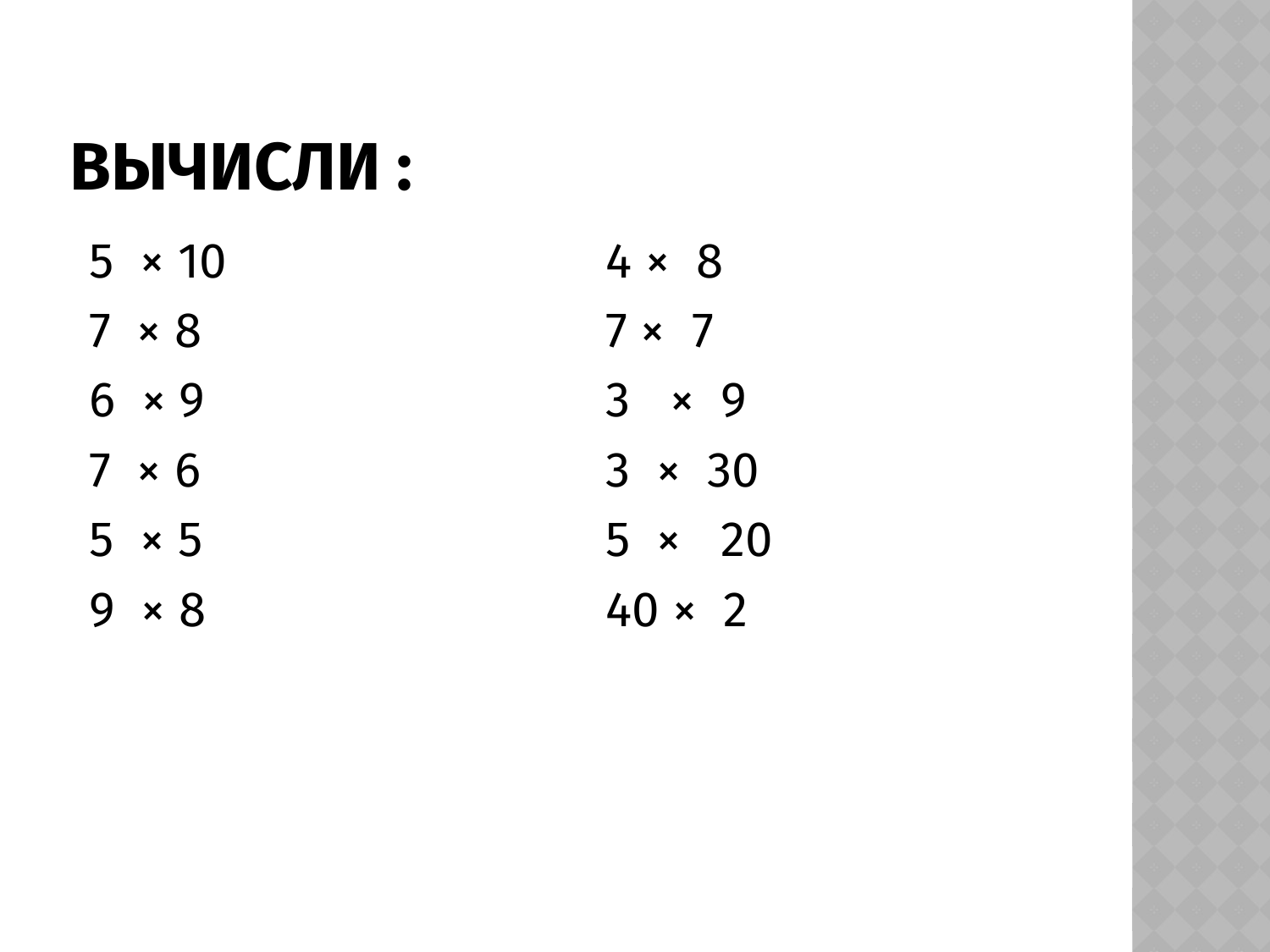

# Вычисли :

 5  × 10
 7  × 8
 6  × 9
 7  × 6
 5  × 5
 9  × 8

 4 ×  8
 7 ×  7
 3   ×  9
 3  ×  30
 5  ×   20
 40 ×  2